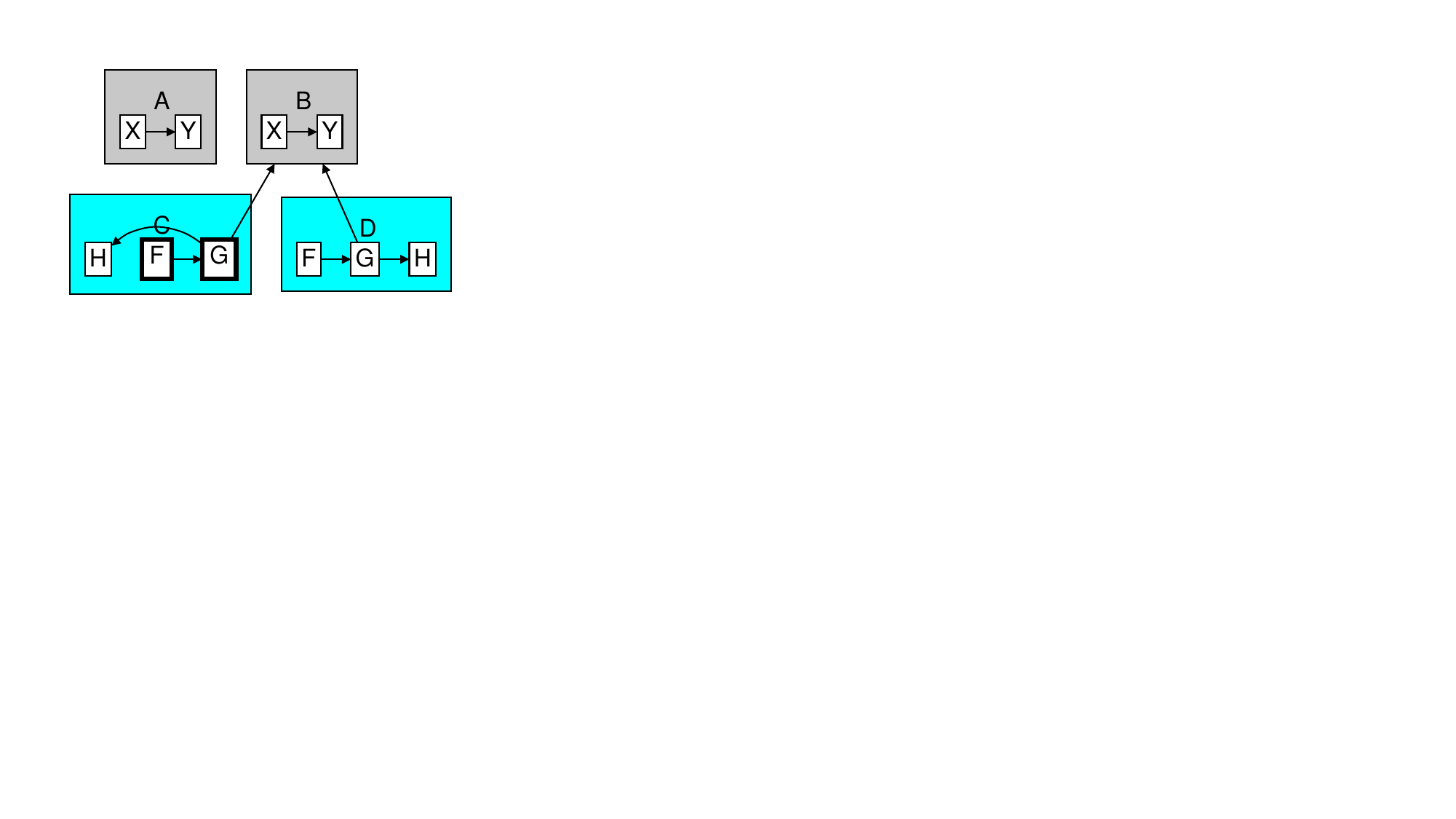

A
B
X
Y
X
Y

C
D

F
G
H
F
G
H